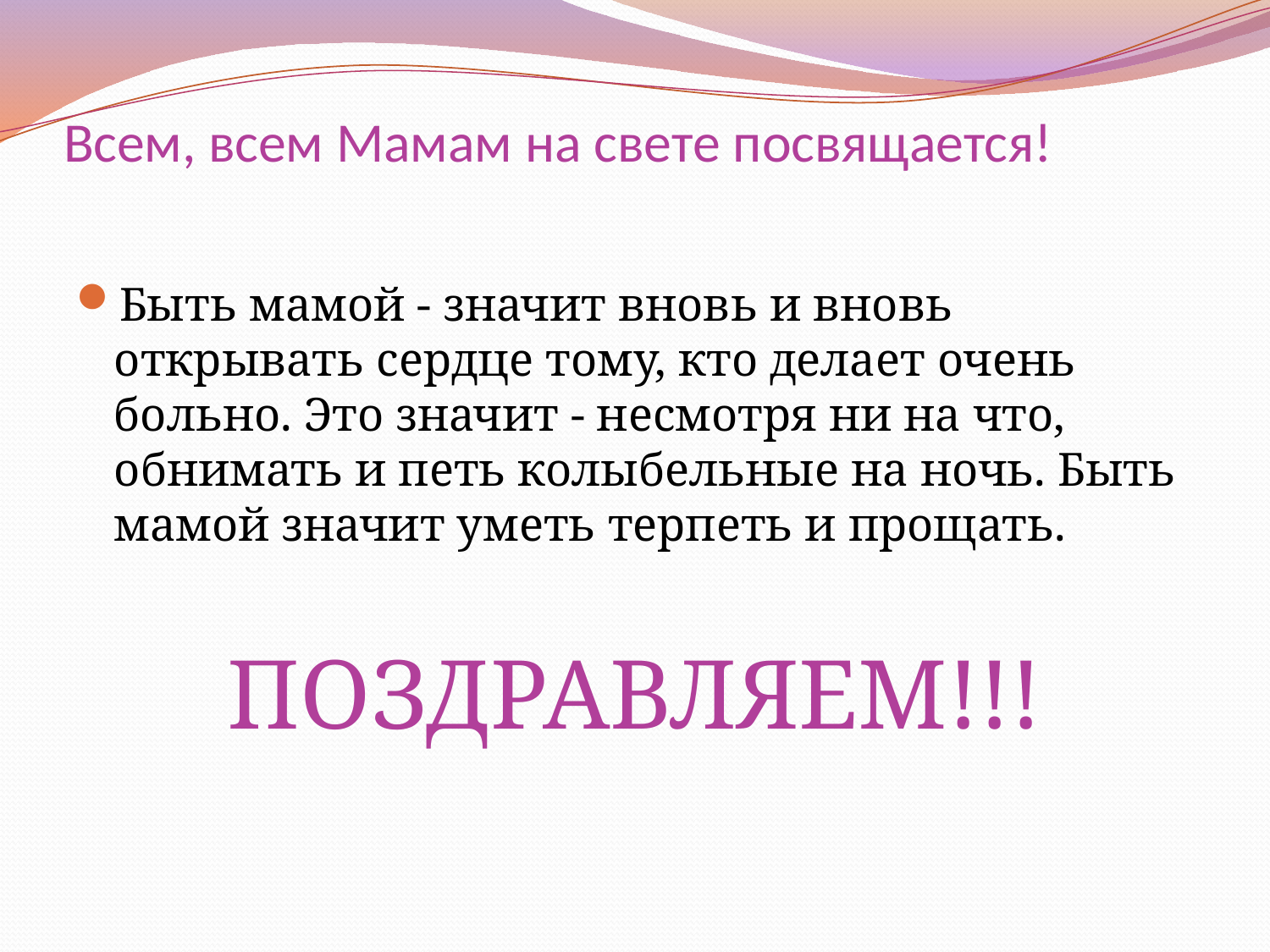

# Всем, всем Мамам на свете посвящается!
Быть мамой - значит вновь и вновь открывать сердце тому, кто делает очень больно. Это значит - несмотря ни на что, обнимать и петь колыбельные на ночь. Быть мамой значит уметь терпеть и прощать.

ПОЗДРАВЛЯЕМ!!!